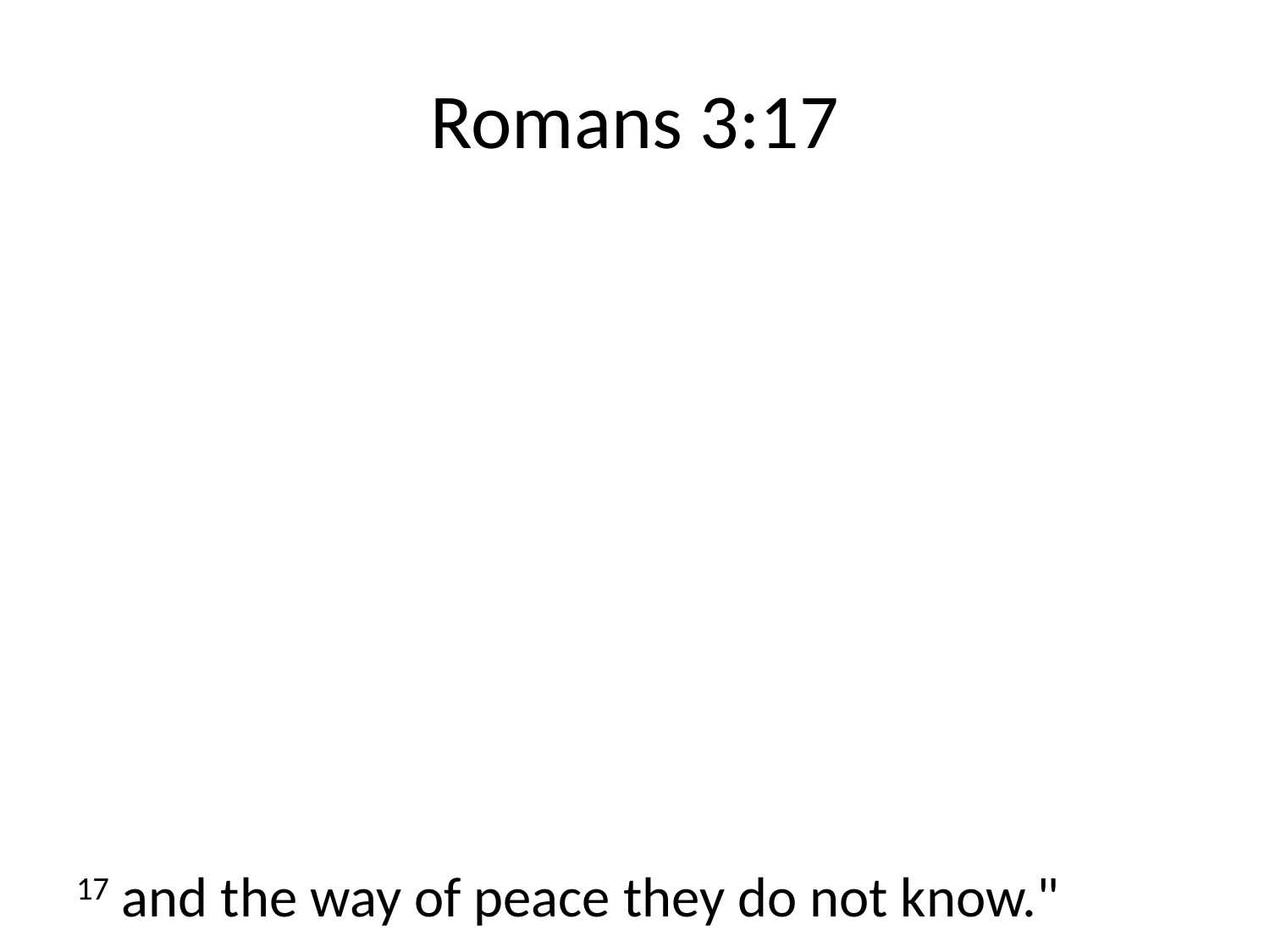

# Romans 3:17

17 and the way of peace they do not know."